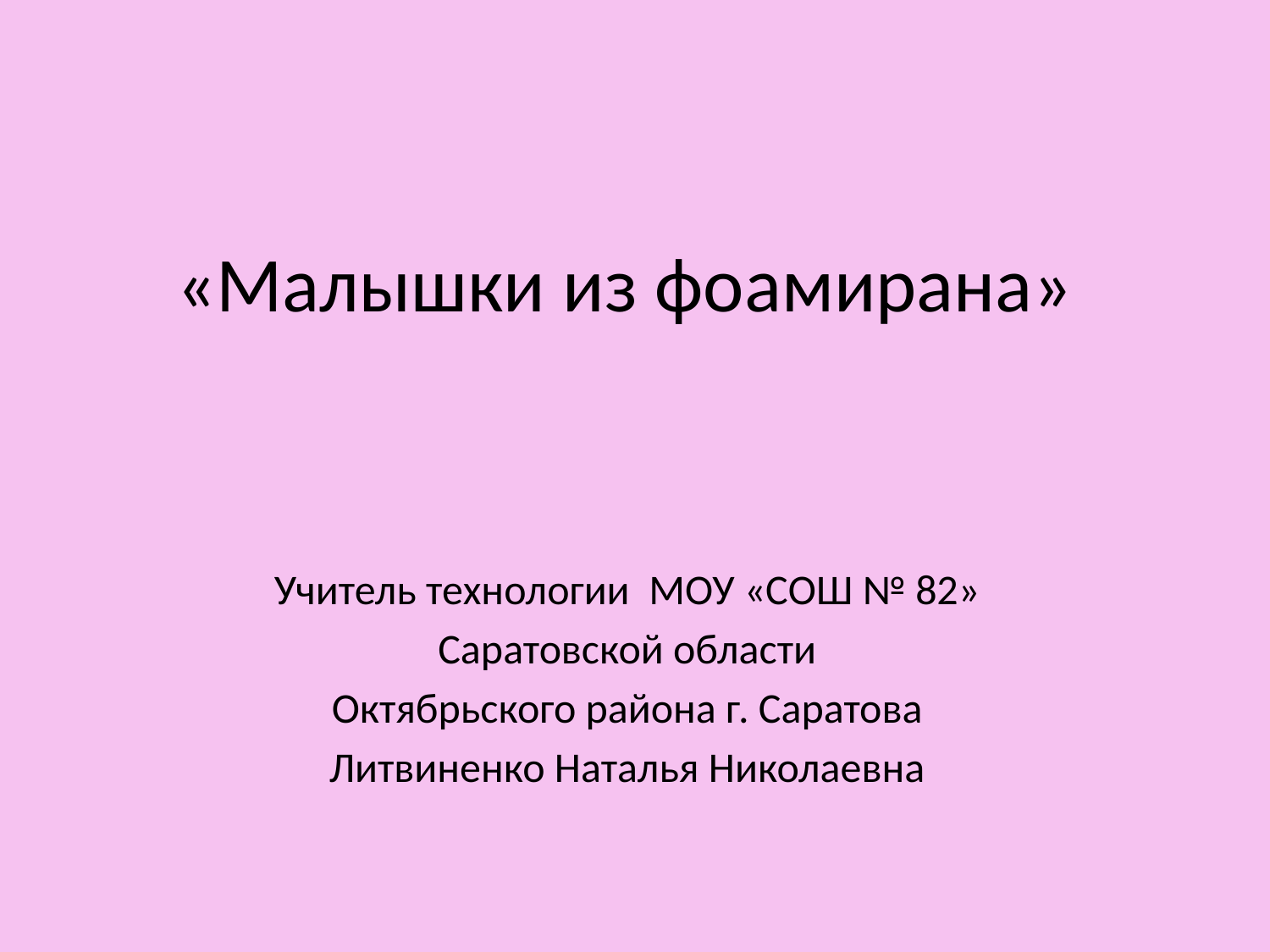

# «Малышки из фоамирана»
Учитель технологии  МОУ «СОШ № 82»
Саратовской области
Октябрьского района г. Саратова
Литвиненко Наталья Николаевна